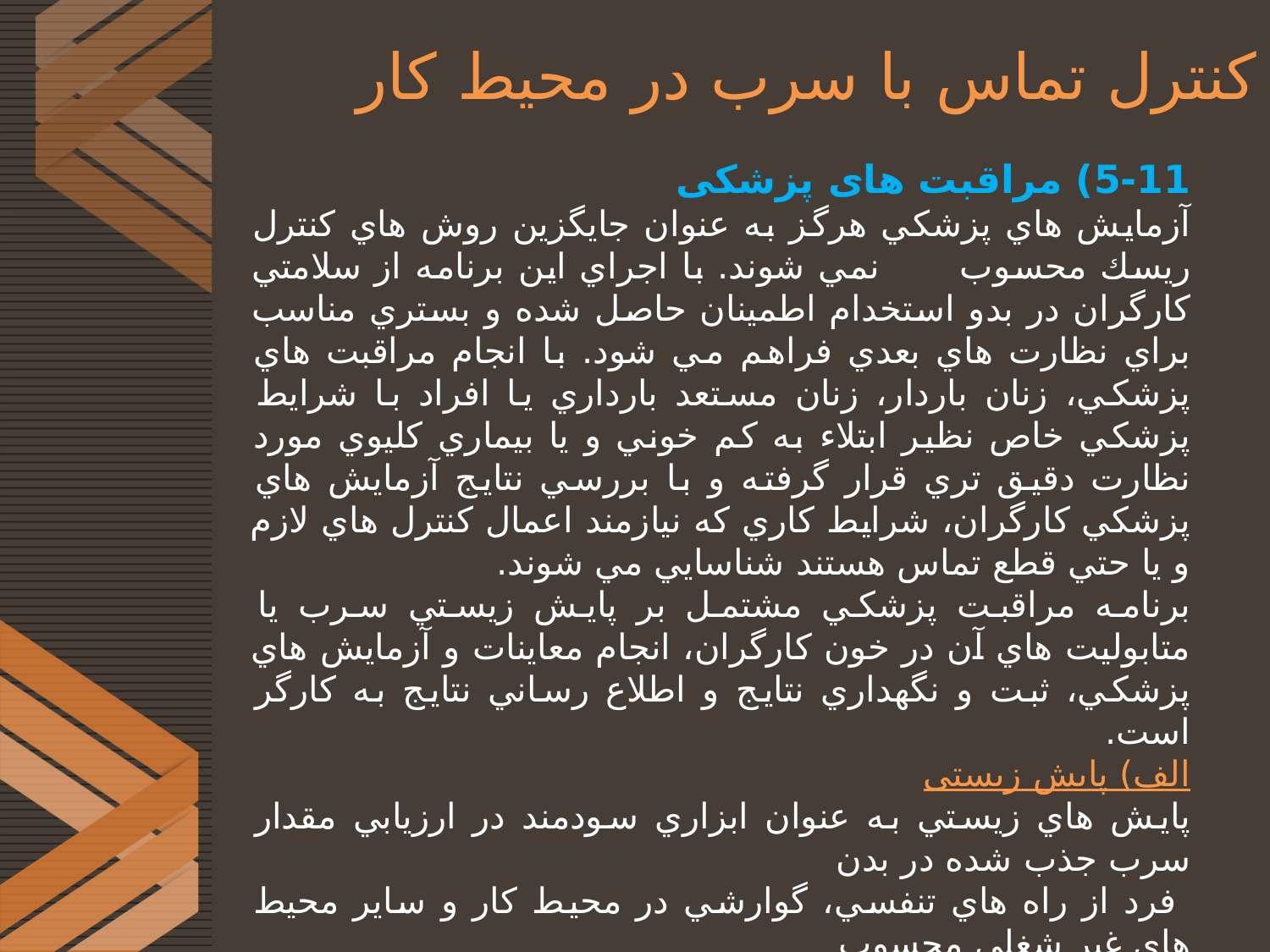

# کنترل تماس با سرب در محیط کار
5-11) مراقبت های پزشکی
آزمايش هاي پزشکي هرگز به عنوان جايگزين روش هاي كنترل ريسك محسوب      نمي شوند. با اجراي اين برنامه از سلامتي كارگران در بدو استخدام اطمينان حاصل شده و بستري مناسب براي نظارت هاي بعدي فراهم مي شود. با انجام مراقبت هاي پزشکي، زنان باردار، زنان مستعد بارداري يا افراد با شرايط پزشکي خاص نظير ابتلاء به كم خوني و يا بيماري كليوي مورد نظارت دقيق تري قرار گرفته و با بررسي نتايج آزمايش هاي پزشکي كارگران، شرايط كاري كه نيازمند اعمال كنترل هاي لازم و يا حتي قطع تماس هستند شناسايي مي شوند.
برنامه مراقبت پزشکي مشتمل بر پايش زيستي سرب يا متابوليت هاي آن در خون كارگران، انجام معاينات و آزمايش هاي پزشکي، ثبت و نگهداري نتايج و اطلاع رساني نتايج به كارگر است.
الف) پایش زیستی
پايش هاي زيستي به عنوان ابزاري سودمند در ارزيابي مقدار سرب جذب شده در بدن
 فرد از راه هاي تنفسي، گوارشي در محيط كار و ساير محيط هاي غير شغلي محسوب
شده و به اين ترتيب به عنوان نشانگر بسيار خوبي در ارزيابي تماس هاي فردي محسوب
مي شوند.